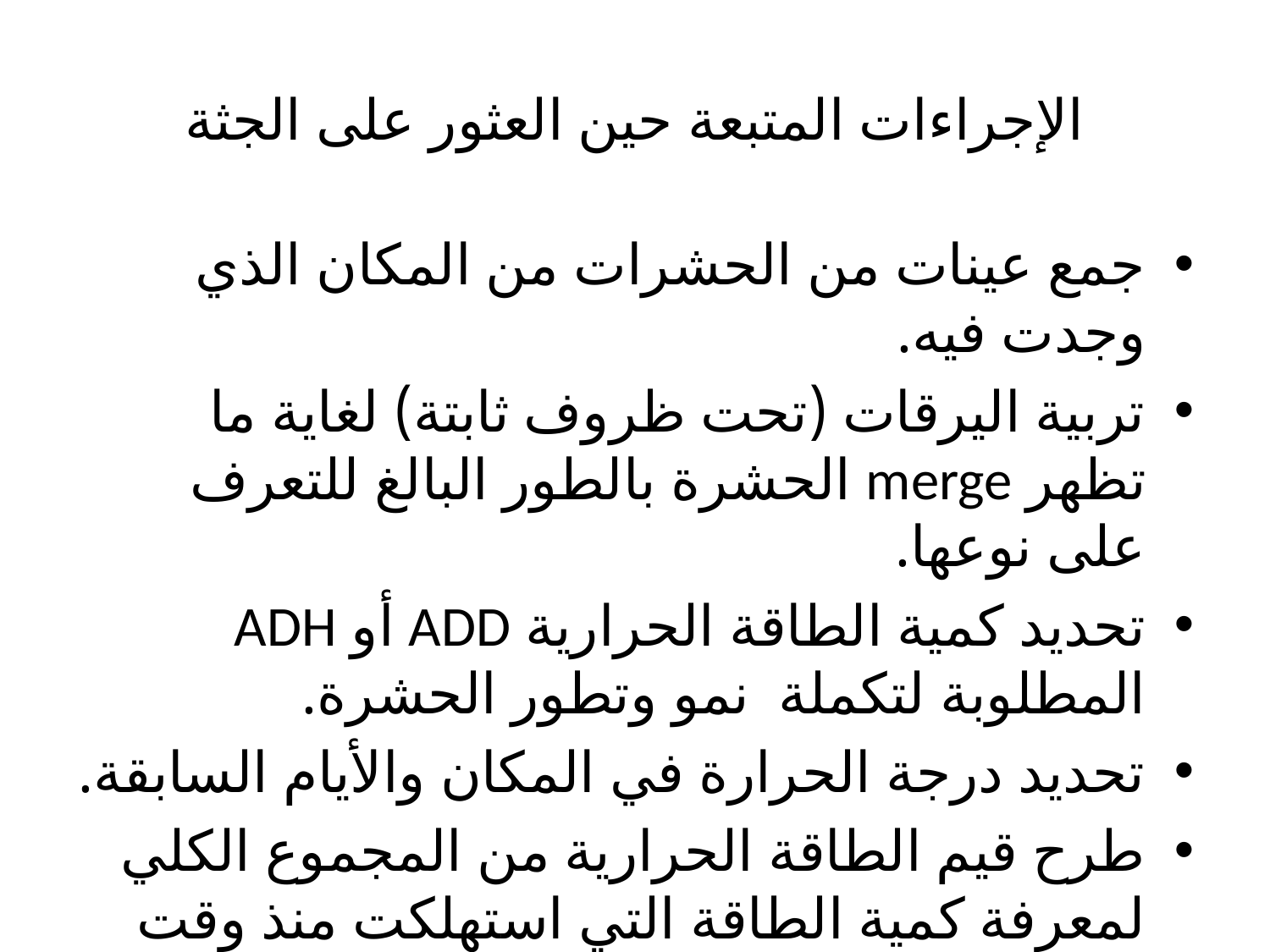

# الإجراءات المتبعة حين العثور على الجثة
جمع عينات من الحشرات من المكان الذي وجدت فيه.
تربية اليرقات (تحت ظروف ثابتة) لغاية ما تظهر merge الحشرة بالطور البالغ للتعرف على نوعها.
تحديد كمية الطاقة الحرارية ADD أو ADH المطلوبة لتكملة  نمو وتطور الحشرة.
تحديد درجة الحرارة في المكان والأيام السابقة.
طرح قيم الطاقة الحرارية من المجموع الكلي لمعرفة كمية الطاقة التي استهلكت منذ وقت وضع البيوض.